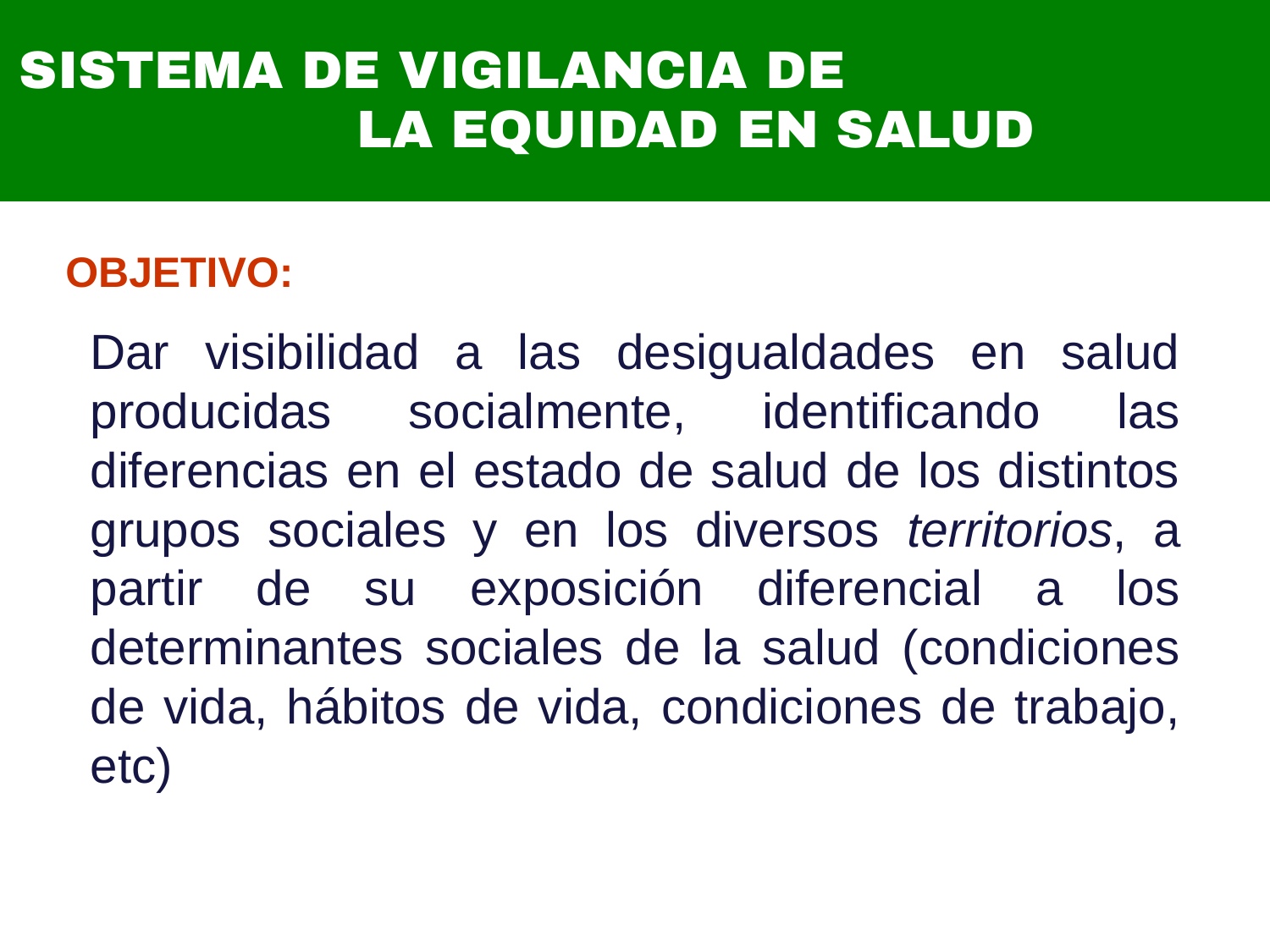

SISTEMA DE VIGILANCIA DE                               LA EQUIDAD EN SALUD
OBJETIVO:
Dar visibilidad a las desigualdades en salud producidas socialmente, identificando las diferencias en el estado de salud de los distintos grupos sociales y en los diversos territorios, a partir de su exposición diferencial a los determinantes sociales de la salud (condiciones de vida, hábitos de vida, condiciones de trabajo, etc)